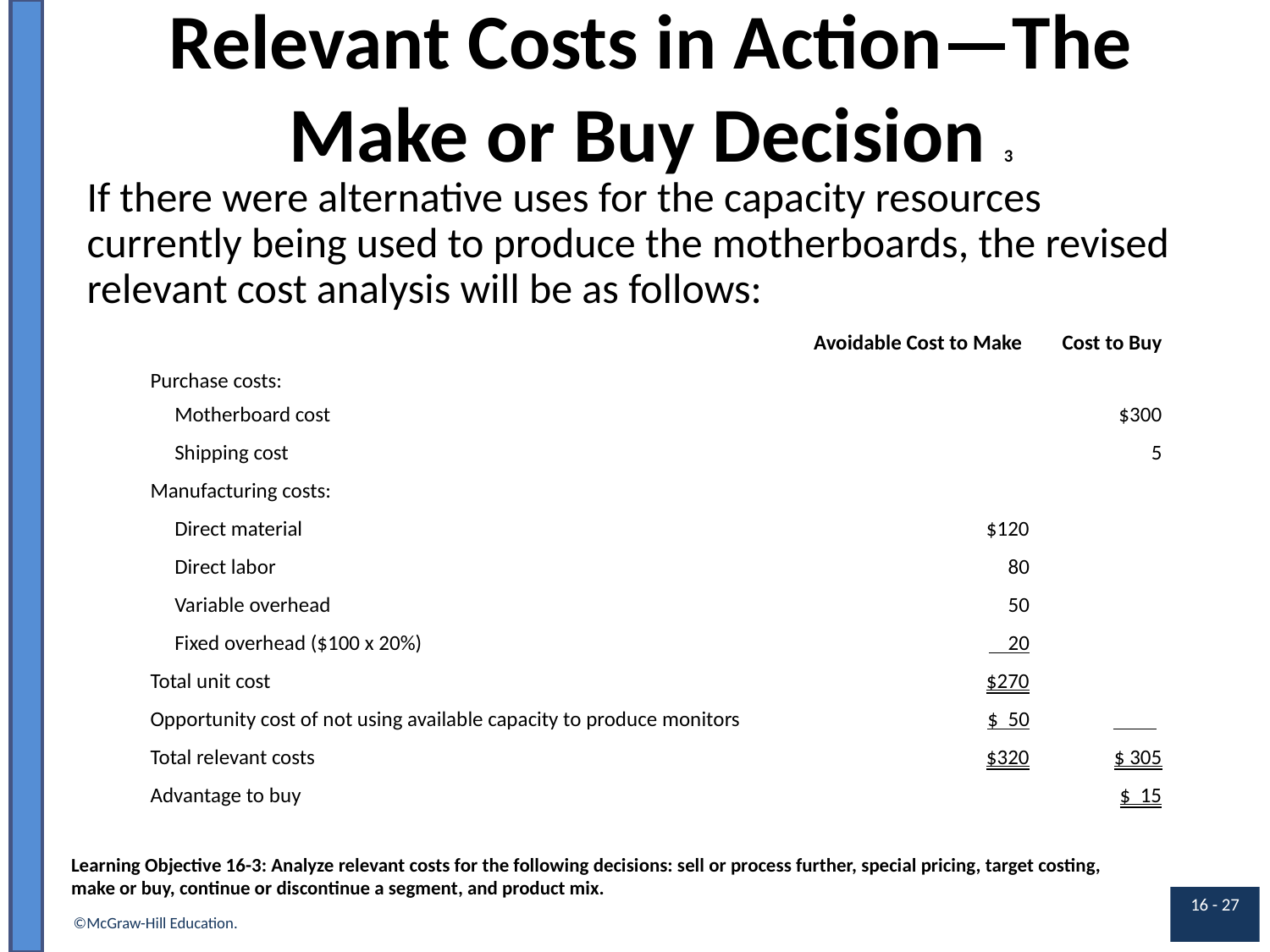

# Relevant Costs in Action—The Make or Buy Decision 3
If there were alternative uses for the capacity resources currently being used to produce the motherboards, the revised relevant cost analysis will be as follows:
| Blank | Avoidable Cost to Make | Cost to Buy |
| --- | --- | --- |
| Purchase costs: | Blank | Blank |
| Motherboard cost | Blank | $300 |
| Shipping cost | Blank | 5 |
| Manufacturing costs: | Blank | Blank |
| Direct material | $120 | Blank |
| Direct labor | 80 | Blank |
| Variable overhead | 50 | Blank |
| Fixed overhead ($100 x 20%) | 20 | Blank |
| Total unit cost | $270 | Blank |
| Opportunity cost of not using available capacity to produce monitors | $ 50 | , |
| Total relevant costs | $320 | $ 305 |
| Advantage to buy | Blank | $ 15 |
Learning Objective 16-3: Analyze relevant costs for the following decisions: sell or process further, special pricing, target costing, make or buy, continue or discontinue a segment, and product mix.